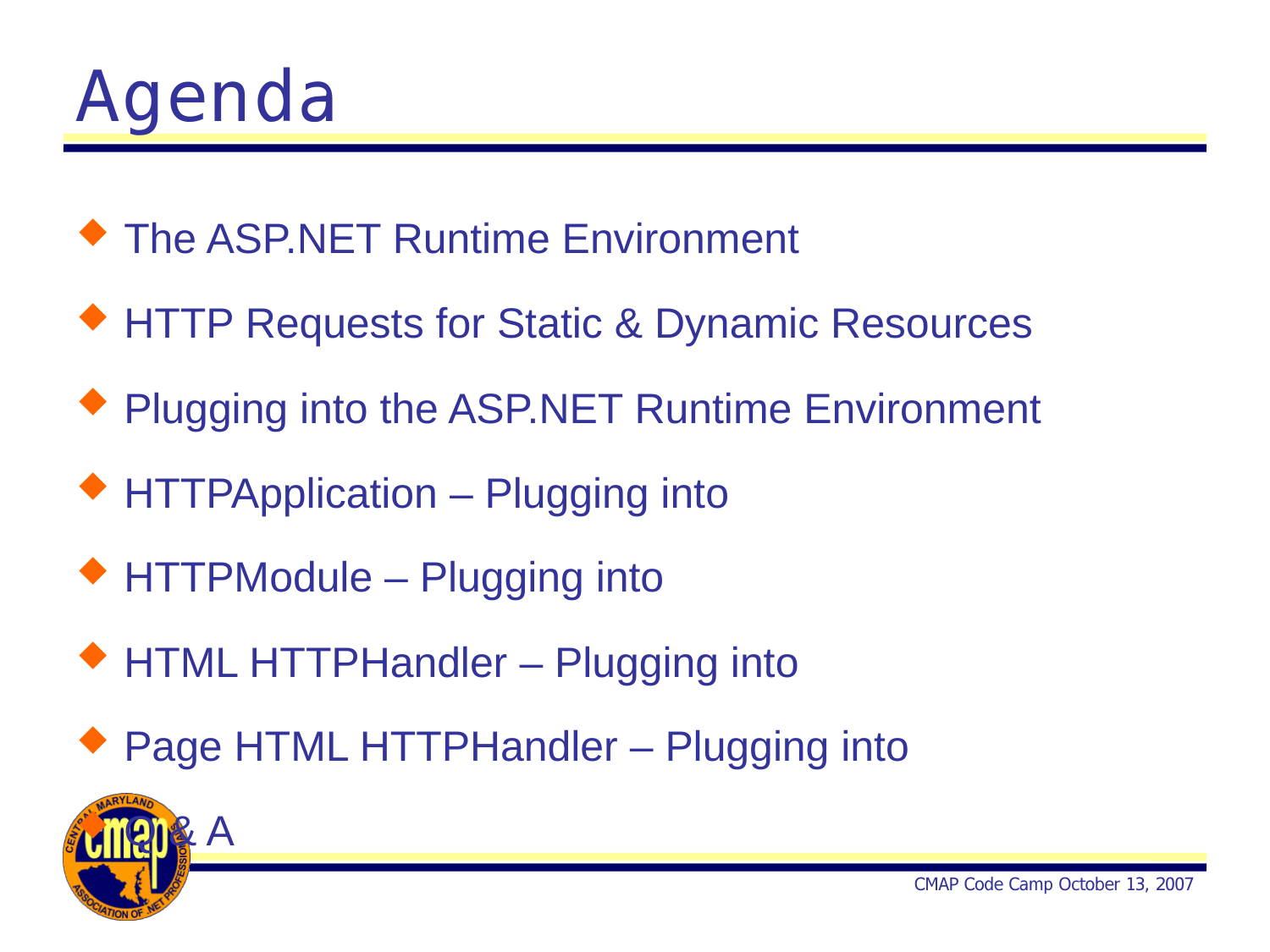

# Agenda
The ASP.NET Runtime Environment
HTTP Requests for Static & Dynamic Resources
Plugging into the ASP.NET Runtime Environment
HTTPApplication – Plugging into
HTTPModule – Plugging into
HTML HTTPHandler – Plugging into
Page HTML HTTPHandler – Plugging into
Q & A

CMAP Code Camp October 13, 2007